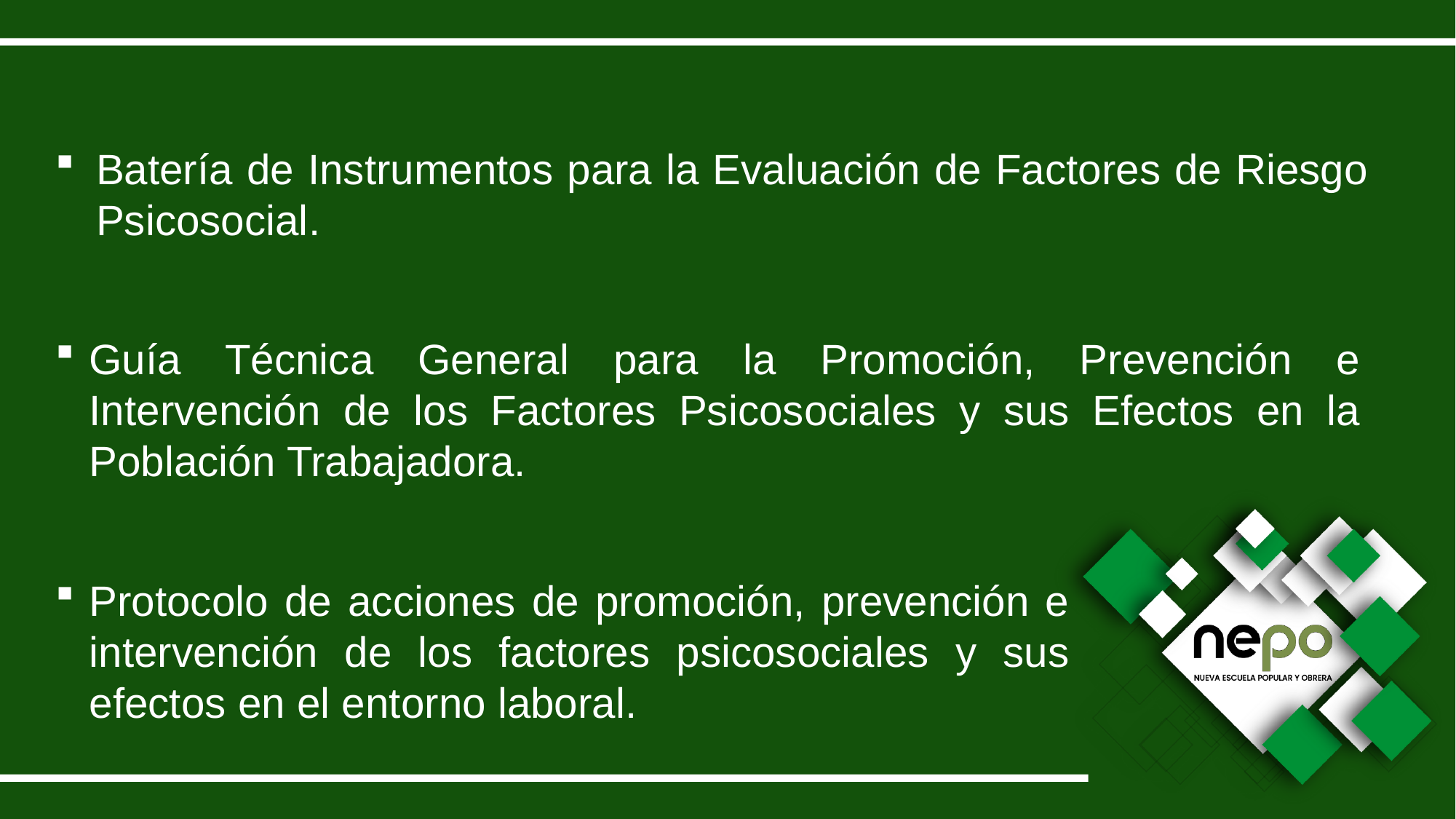

Batería de Instrumentos para la Evaluación de Factores de Riesgo Psicosocial.
Guía Técnica General para la Promoción, Prevención e Intervención de los Factores Psicosociales y sus Efectos en la Población Trabajadora.
Protocolo de acciones de promoción, prevención e intervención de los factores psicosociales y sus efectos en el entorno laboral.